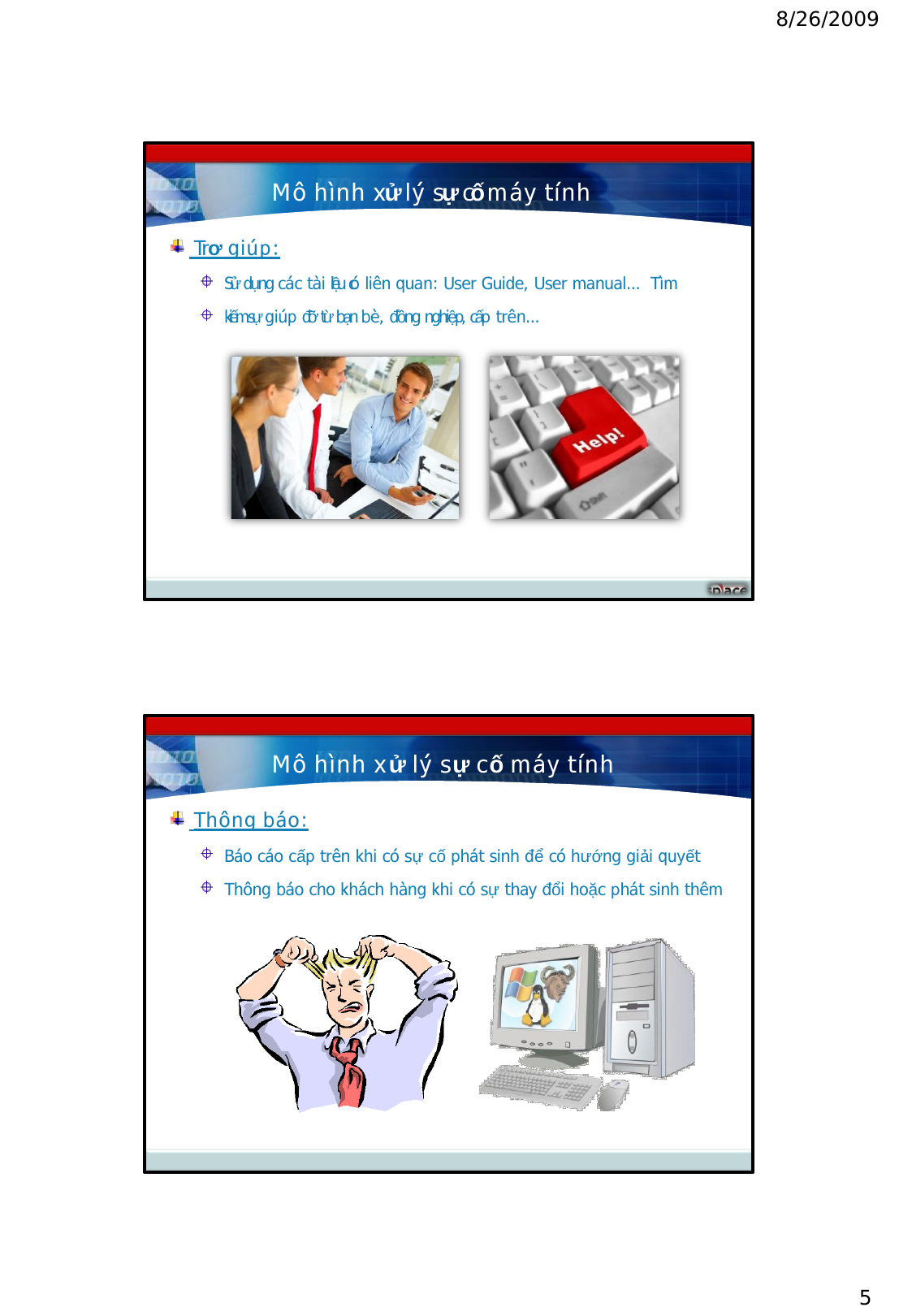

8/26/2009

Mô hình xử lý sự cố máy tính

 Trợ giúp:
Sử dụng các tài liệu có liên quan: User Guide, User manual…  Tìm kiếm sự giúp đỡ từ bạn bè, đồng nghiệp, cấp trên…

Mô hình xử lý sự cố máy tính

 Thông báo:
Báo cáo cấp trên khi có sự cố phát sinh để có hướng giải quyết  Thông báo cho khách hàng khi có sự thay đổi hoặc phát sinh thêm

5